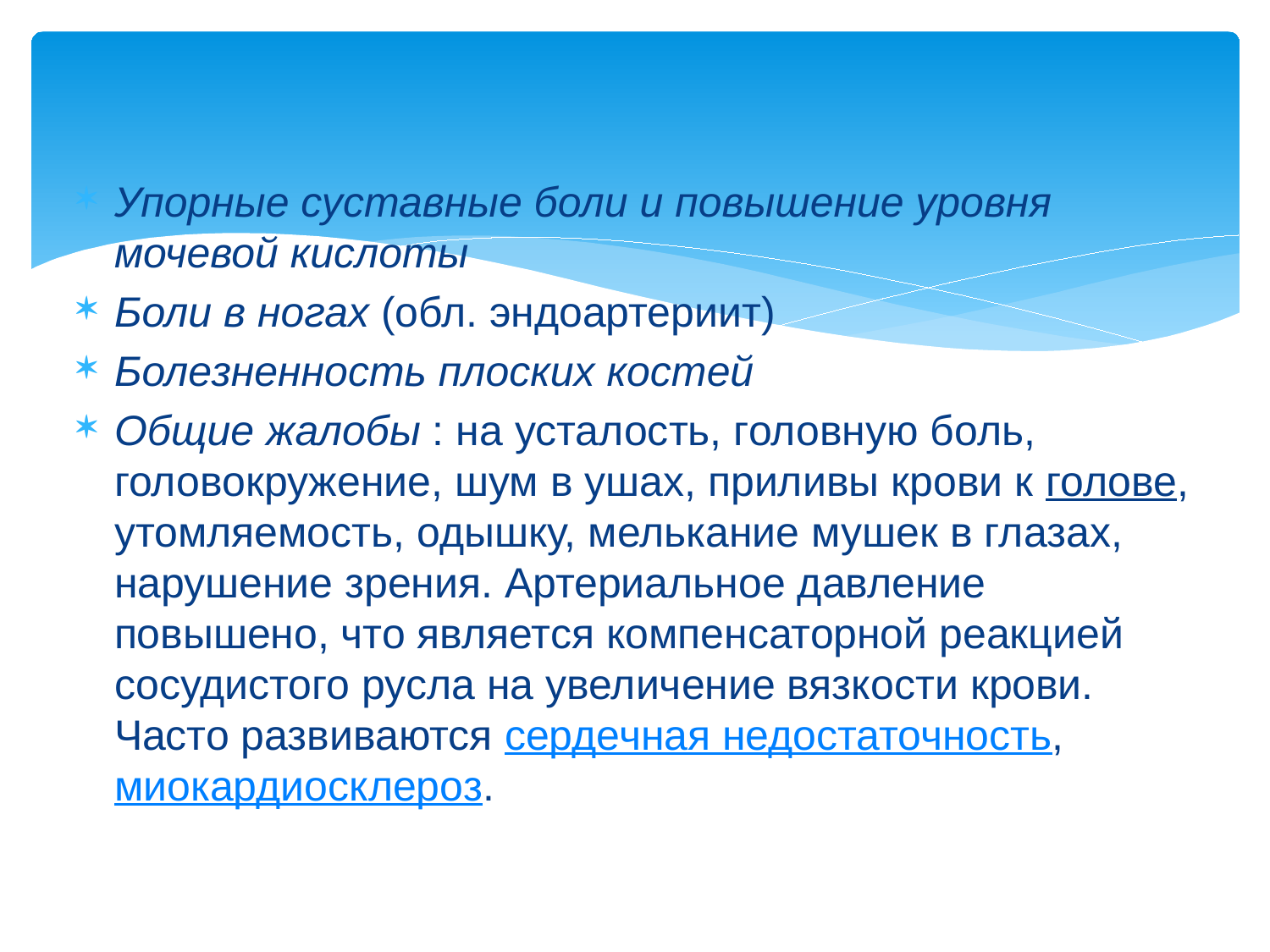

Упорные суставные боли и повышение уровня мочевой кислоты
Боли в ногах (обл. эндоартериит)
Болезненность плоских костей
Общие жалобы : на усталость, головную боль, головокружение, шум в ушах, приливы крови к голове, утомляемость, одышку, мелькание мушек в глазах, нарушение зрения. Артериальное давление повышено, что является компенсаторной реакцией сосудистого русла на увеличение вязкости крови. Часто развиваются сердечная недостаточность, миокардиосклероз.